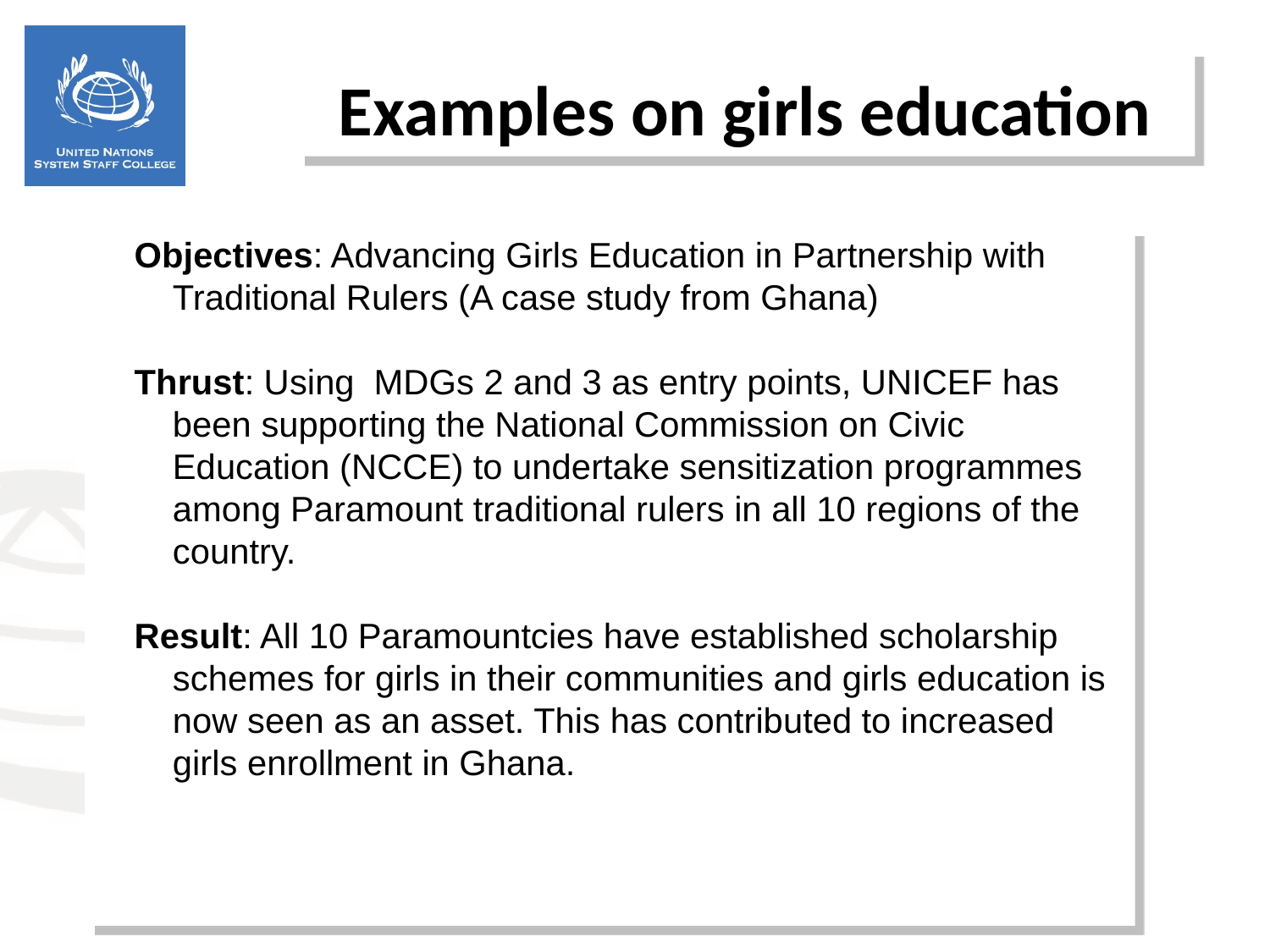

Examples on girls education
Objectives: Advancing Girls Education in Partnership with Traditional Rulers (A case study from Ghana)

Thrust: Using  MDGs 2 and 3 as entry points, UNICEF has been supporting the National Commission on Civic Education (NCCE) to undertake sensitization programmes among Paramount traditional rulers in all 10 regions of the country.

Result: All 10 Paramountcies have established scholarship schemes for girls in their communities and girls education is now seen as an asset. This has contributed to increased girls enrollment in Ghana.